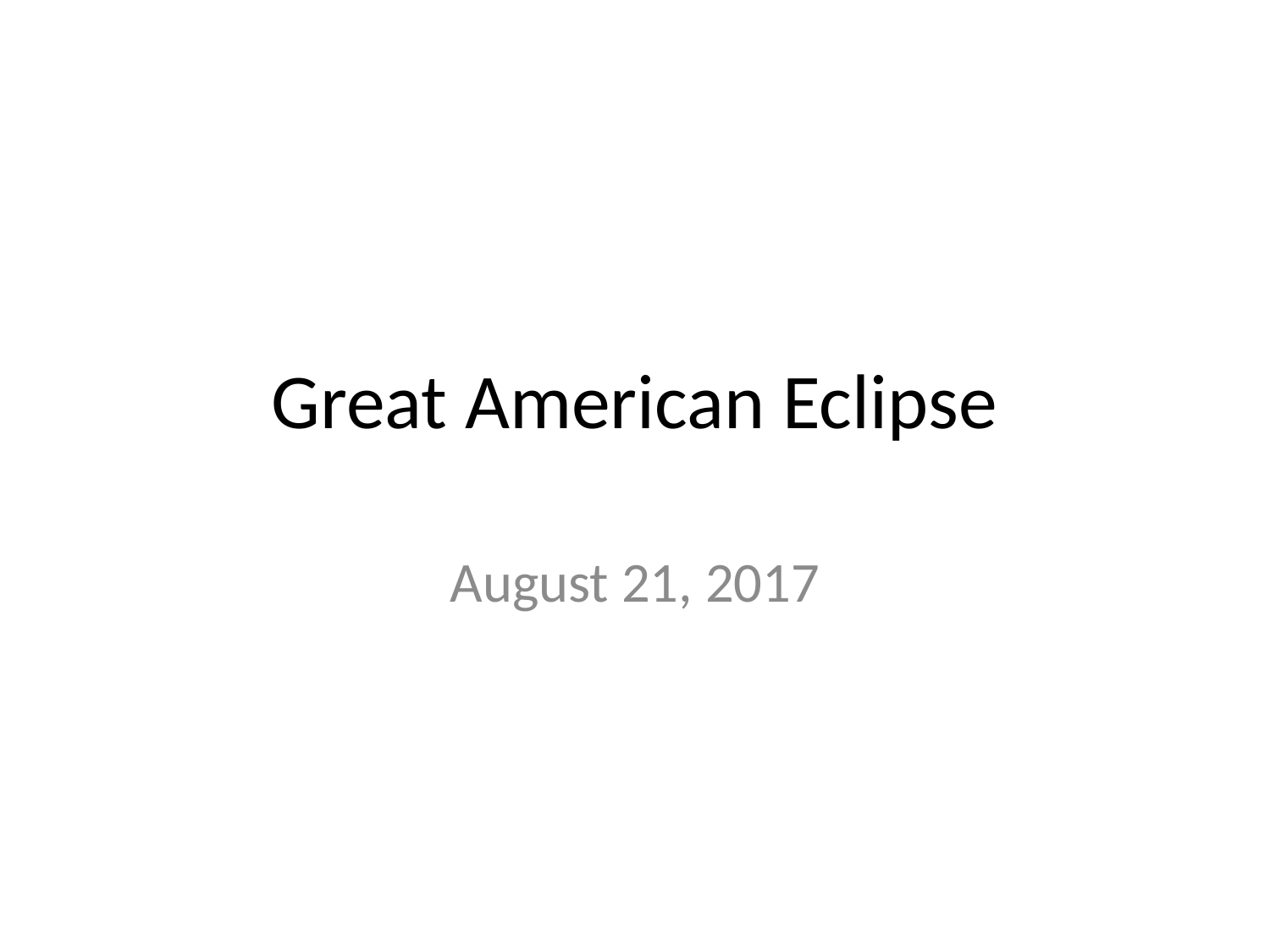

# Great American Eclipse
August 21, 2017